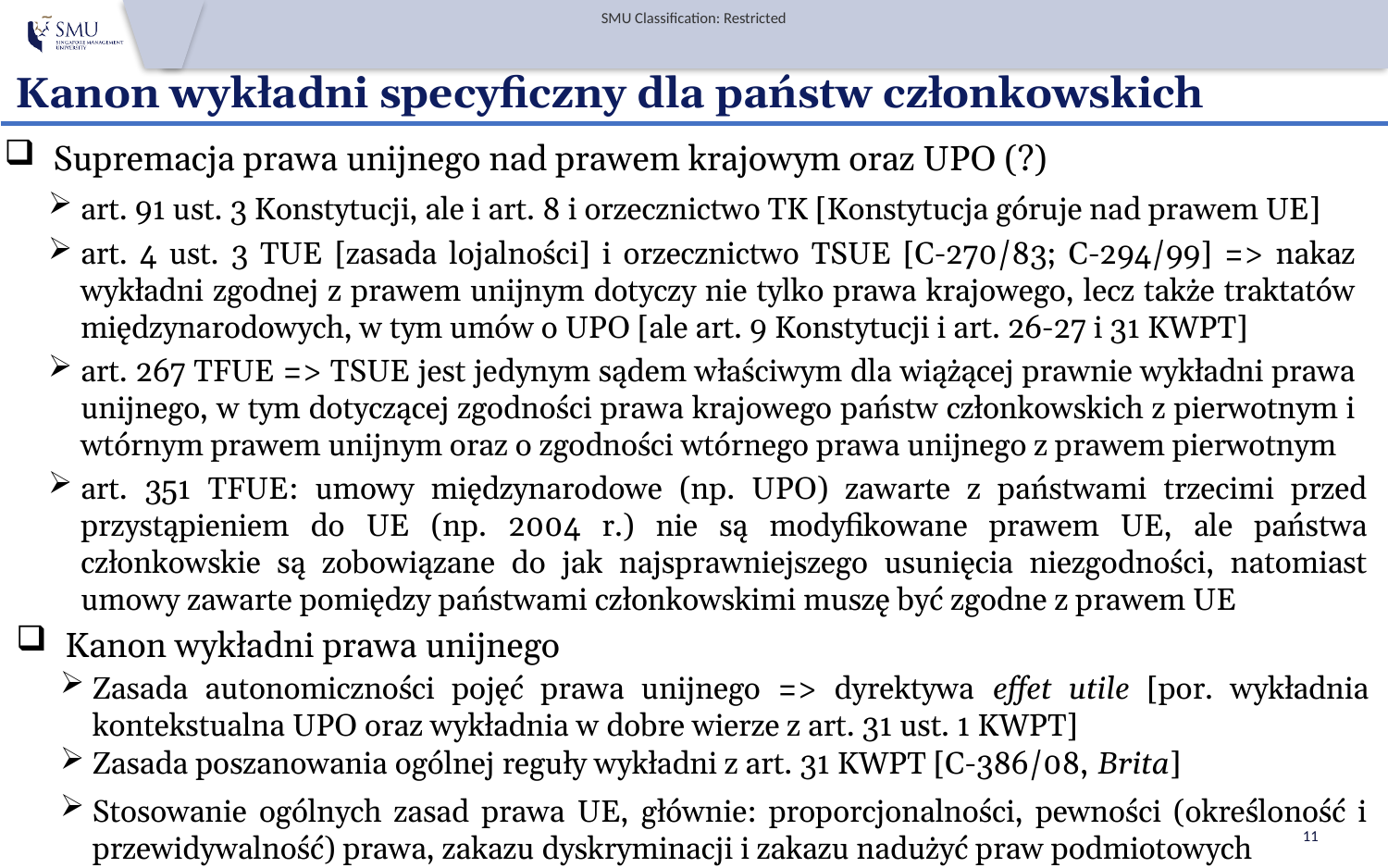

Kanon wykładni specyficzny dla państw członkowskich
Supremacja prawa unijnego nad prawem krajowym oraz UPO (?)
art. 91 ust. 3 Konstytucji, ale i art. 8 i orzecznictwo TK [Konstytucja góruje nad prawem UE]
art. 4 ust. 3 TUE [zasada lojalności] i orzecznictwo TSUE [C-270/83; C-294/99] => nakaz wykładni zgodnej z prawem unijnym dotyczy nie tylko prawa krajowego, lecz także traktatów międzynarodowych, w tym umów o UPO [ale art. 9 Konstytucji i art. 26-27 i 31 KWPT]
art. 267 TFUE => TSUE jest jedynym sądem właściwym dla wiążącej prawnie wykładni prawa unijnego, w tym dotyczącej zgodności prawa krajowego państw członkowskich z pierwotnym i wtórnym prawem unijnym oraz o zgodności wtórnego prawa unijnego z prawem pierwotnym
art. 351 TFUE: umowy międzynarodowe (np. UPO) zawarte z państwami trzecimi przed przystąpieniem do UE (np. 2004 r.) nie są modyfikowane prawem UE, ale państwa członkowskie są zobowiązane do jak najsprawniejszego usunięcia niezgodności, natomiast umowy zawarte pomiędzy państwami członkowskimi muszę być zgodne z prawem UE
Kanon wykładni prawa unijnego
Zasada autonomiczności pojęć prawa unijnego => dyrektywa effet utile [por. wykładnia kontekstualna UPO oraz wykładnia w dobre wierze z art. 31 ust. 1 KWPT]
Zasada poszanowania ogólnej reguły wykładni z art. 31 KWPT [C-386/08, Brita]
Stosowanie ogólnych zasad prawa UE, głównie: proporcjonalności, pewności (określoność i przewidywalność) prawa, zakazu dyskryminacji i zakazu nadużyć praw podmiotowych
11